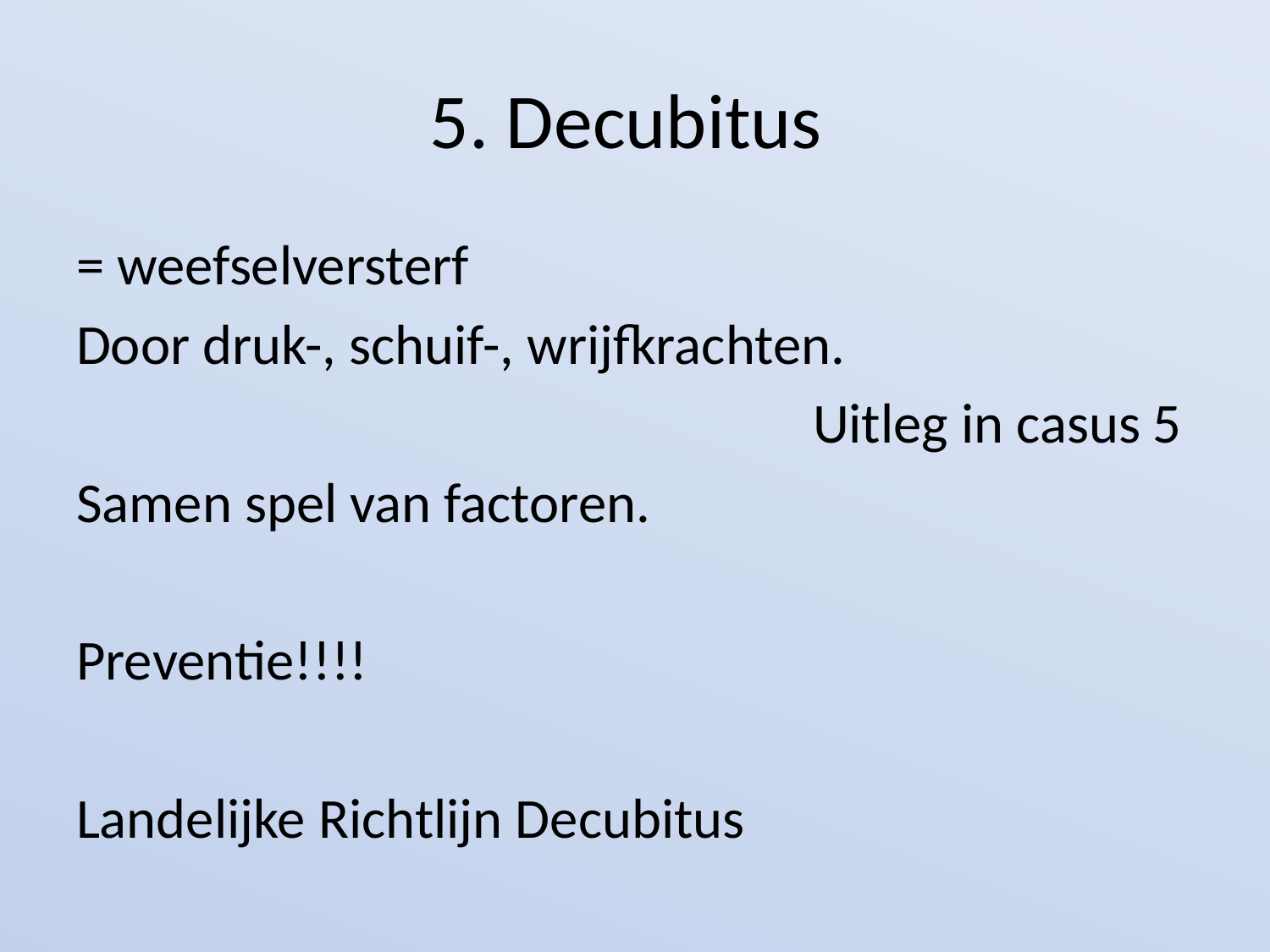

# 5. Decubitus
= weefselversterf
Door druk-, schuif-, wrijfkrachten.
                                                          Uitleg in casus 5
Samen spel van factoren.

Preventie!!!!

Landelijke Richtlijn Decubitus